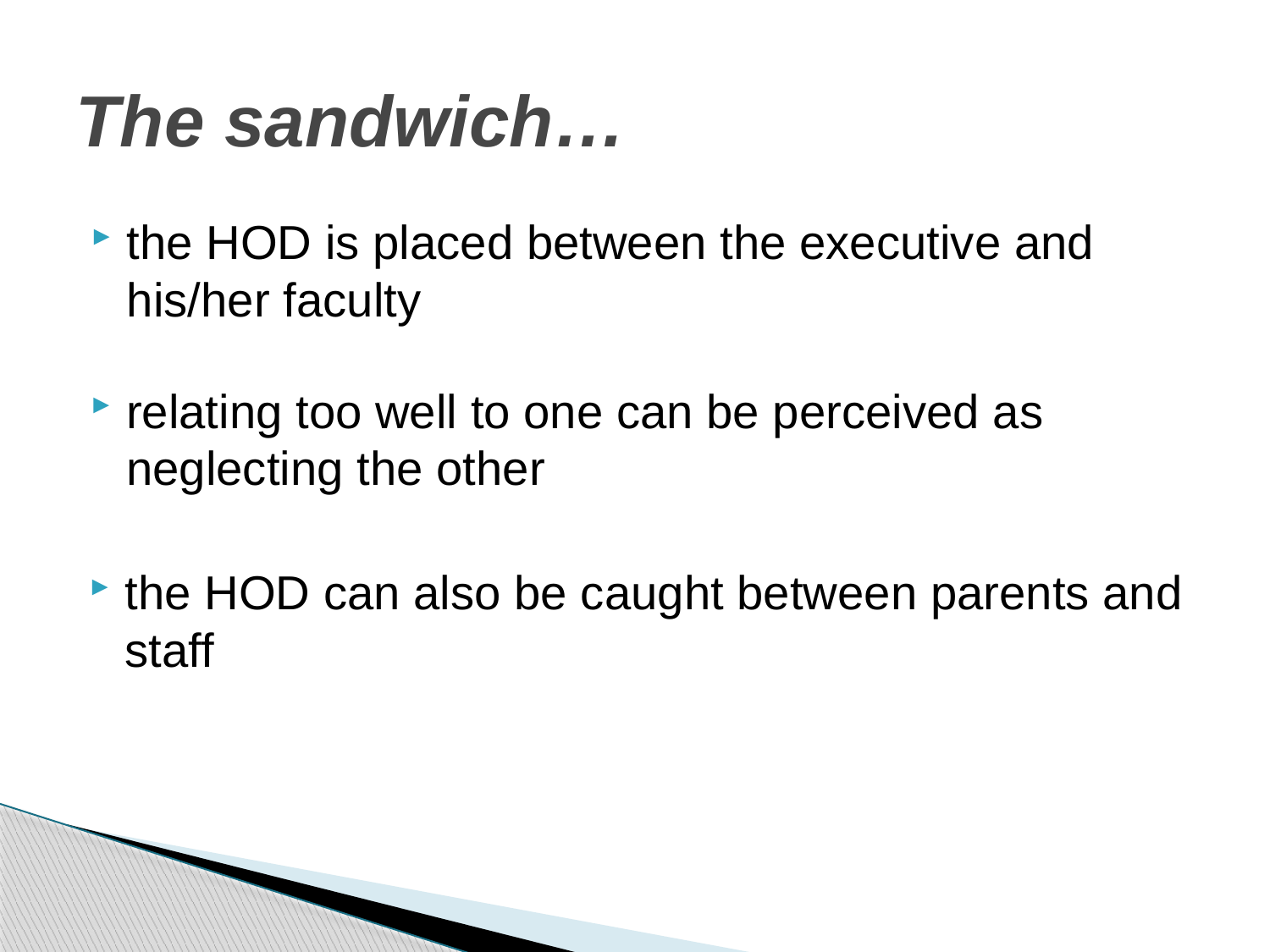

# The sandwich…
the HOD is placed between the executive and his/her faculty

relating too well to one can be perceived as neglecting the other

the HOD can also be caught between parents and staff